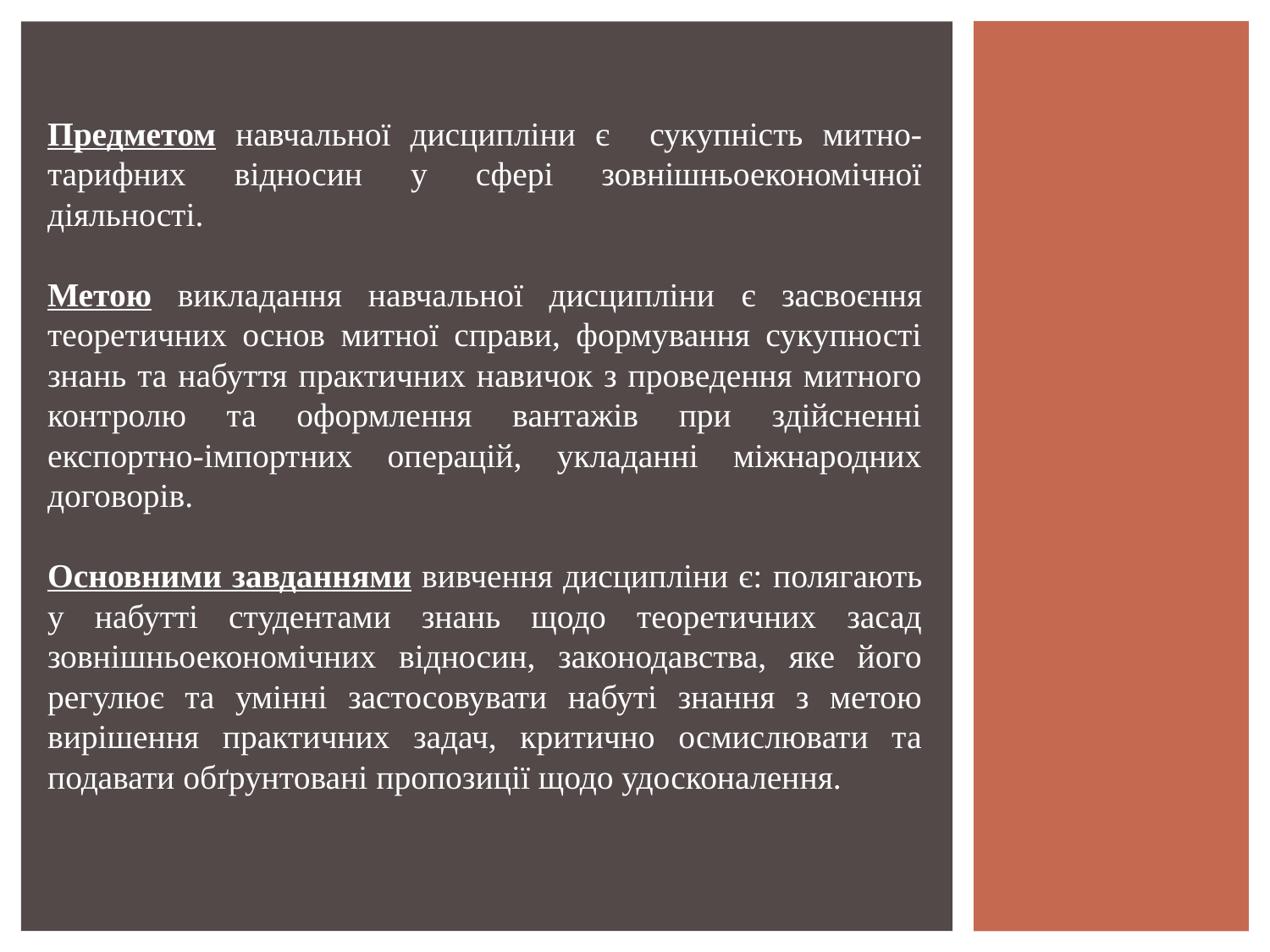

Предметом навчальної дисципліни є  сукупність митно-тарифних відносин у сфері зовнішньоекономічної діяльності.
Метою викладання навчальної дисципліни є засвоєння теоретичних основ митної справи, формування сукупності знань та набуття практичних навичок з проведення митного контролю та оформлення вантажів при здійсненні експортно-імпортних операцій, укладанні міжнародних договорів.
Основними завданнями вивчення дисципліни є: полягають у набутті студентами знань щодо теоретичних засад зовнішньоекономічних відносин, законодавства, яке його регулює та умінні застосовувати набуті знання з метою вирішення практичних задач, критично осмислювати та подавати обґрунтовані пропозиції щодо удосконалення.